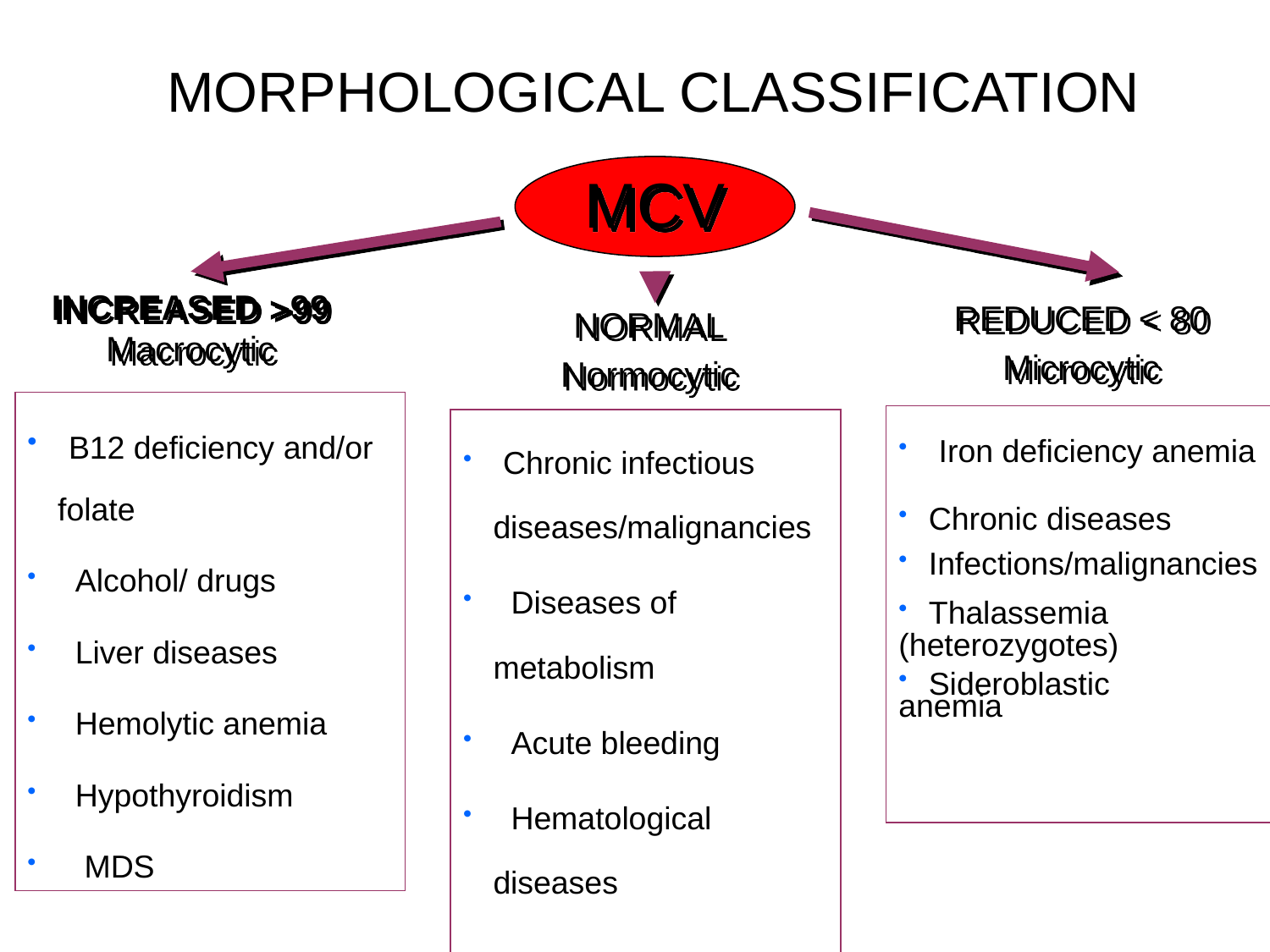

MORPHOLOGICAL CLASSIFICATION

MCV

INCREASED >99
Macrocytic
REDUCED < 80
Microcytic
NORMAL
Normocytic
 B12 deficiency and/or folate
  Alcohol/ drugs
  Liver diseases
  Hemolytic anemia
  Hypothyroidism
   MDS
 Iron deficiency anemia
Chronic diseases
Infections/malignancies
Thalassemia
(heterozygotes)
Sideroblastic
anemia

 Chronic infectious diseases/malignancies
  Diseases of metabolism
  Acute bleeding
  Hematological diseases